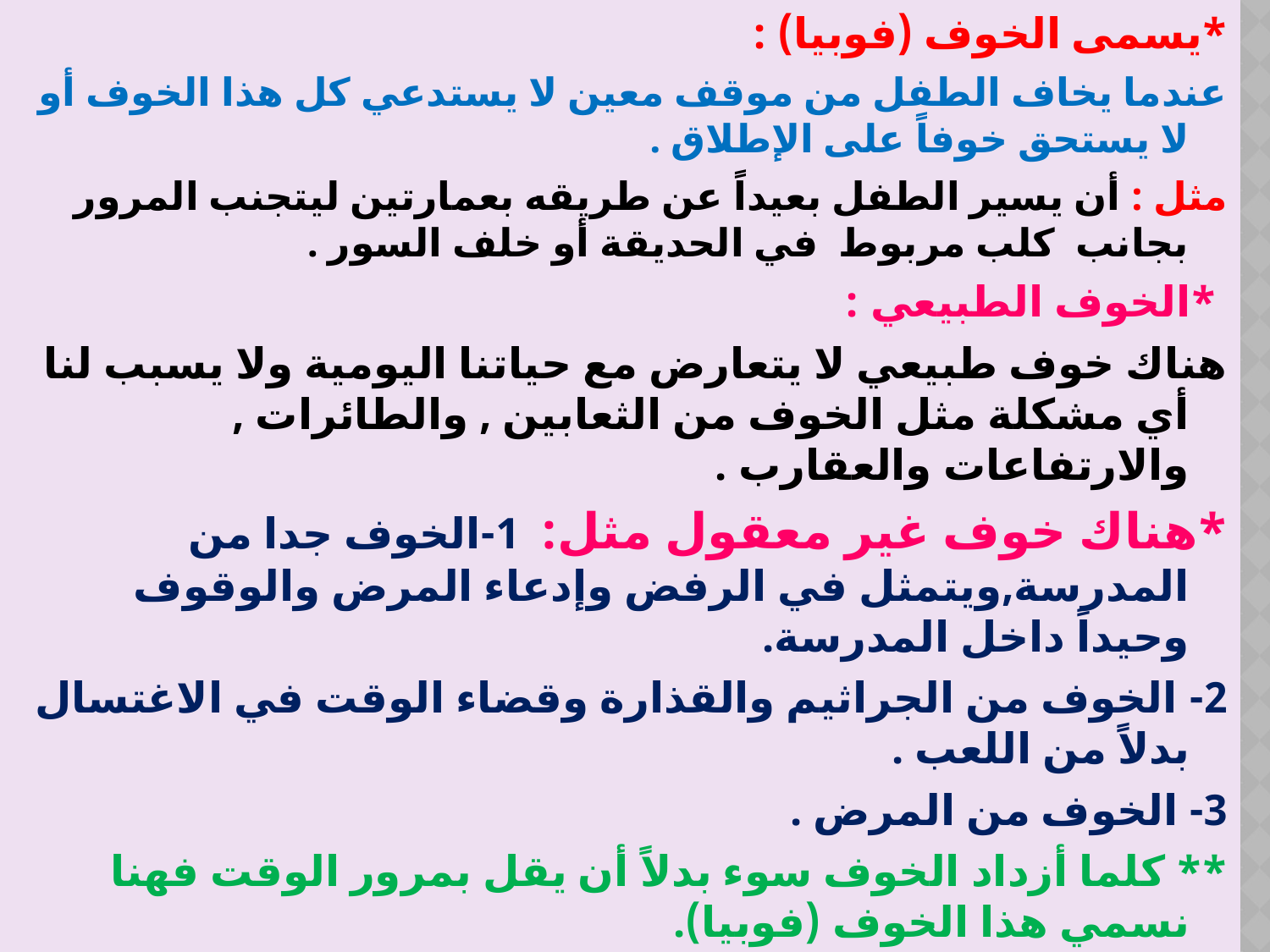

*يسمى الخوف (فوبيا) :
عندما يخاف الطفل من موقف معين لا يستدعي كل هذا الخوف أو لا يستحق خوفاً على الإطلاق .
مثل : أن يسير الطفل بعيداً عن طريقه بعمارتين ليتجنب المرور  بجانب  كلب مربوط  في الحديقة أو خلف السور .
 *الخوف الطبيعي :
هناك خوف طبيعي لا يتعارض مع حياتنا اليومية ولا يسبب لنا أي مشكلة مثل الخوف من الثعابين , والطائرات , والارتفاعات والعقارب .
*هناك خوف غير معقول مثل:  1-الخوف جدا من المدرسة,ويتمثل في الرفض وإدعاء المرض والوقوف وحيداً داخل المدرسة.
2- الخوف من الجراثيم والقذارة وقضاء الوقت في الاغتسال بدلاً من اللعب .
3- الخوف من المرض .
** كلما أزداد الخوف سوء بدلاً أن يقل بمرور الوقت فهنا نسمي هذا الخوف (فوبيا).